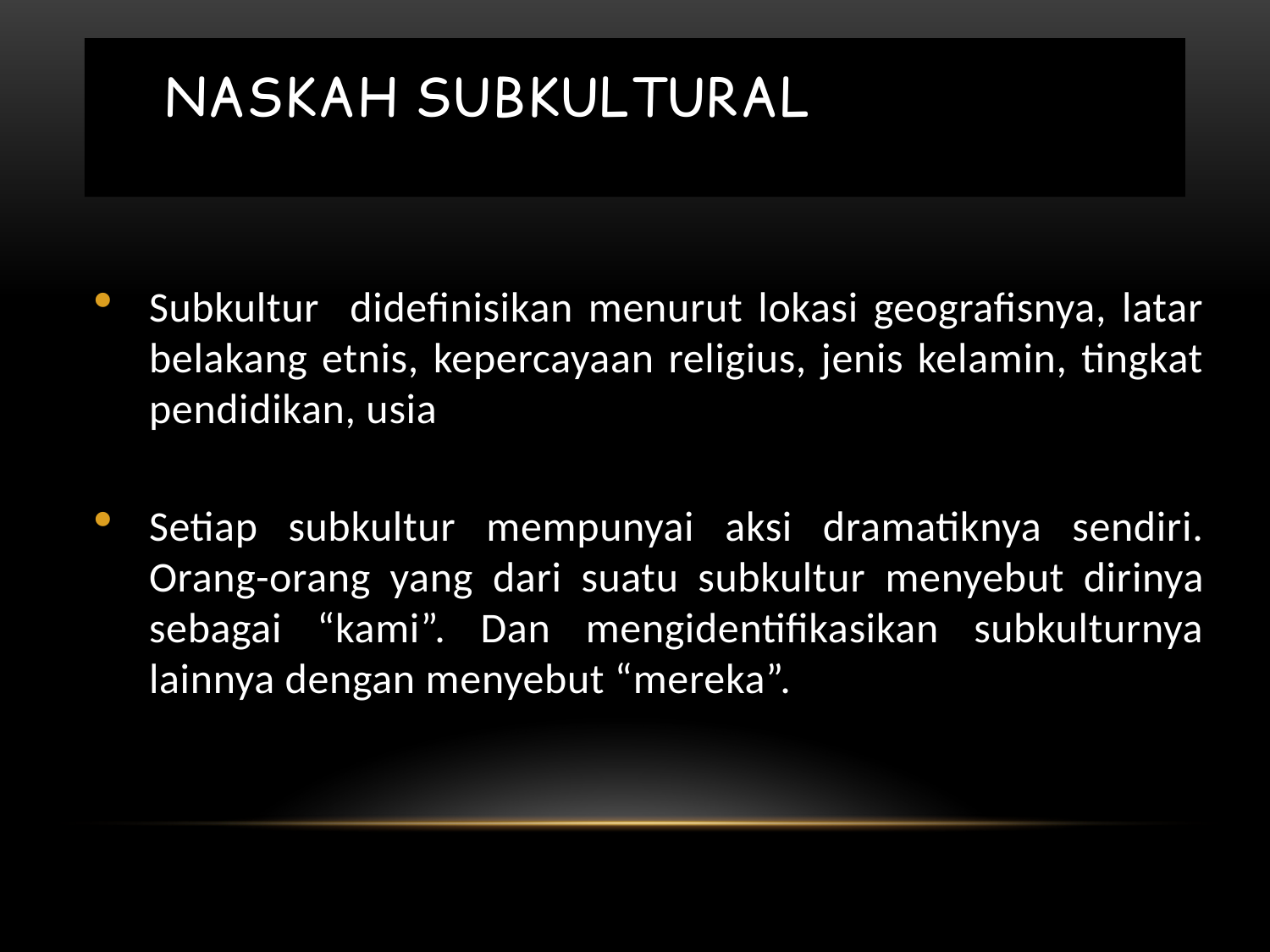

# naskah Subkultural

Subkultur  didefinisikan menurut lokasi geografisnya, latar belakang etnis, kepercayaan religius, jenis kelamin, tingkat pendidikan, usia

Setiap subkultur mempunyai aksi dramatiknya sendiri. Orang-orang yang dari suatu subkultur menyebut dirinya sebagai “kami”. Dan mengidentifikasikan subkulturnya lainnya dengan menyebut “mereka”.